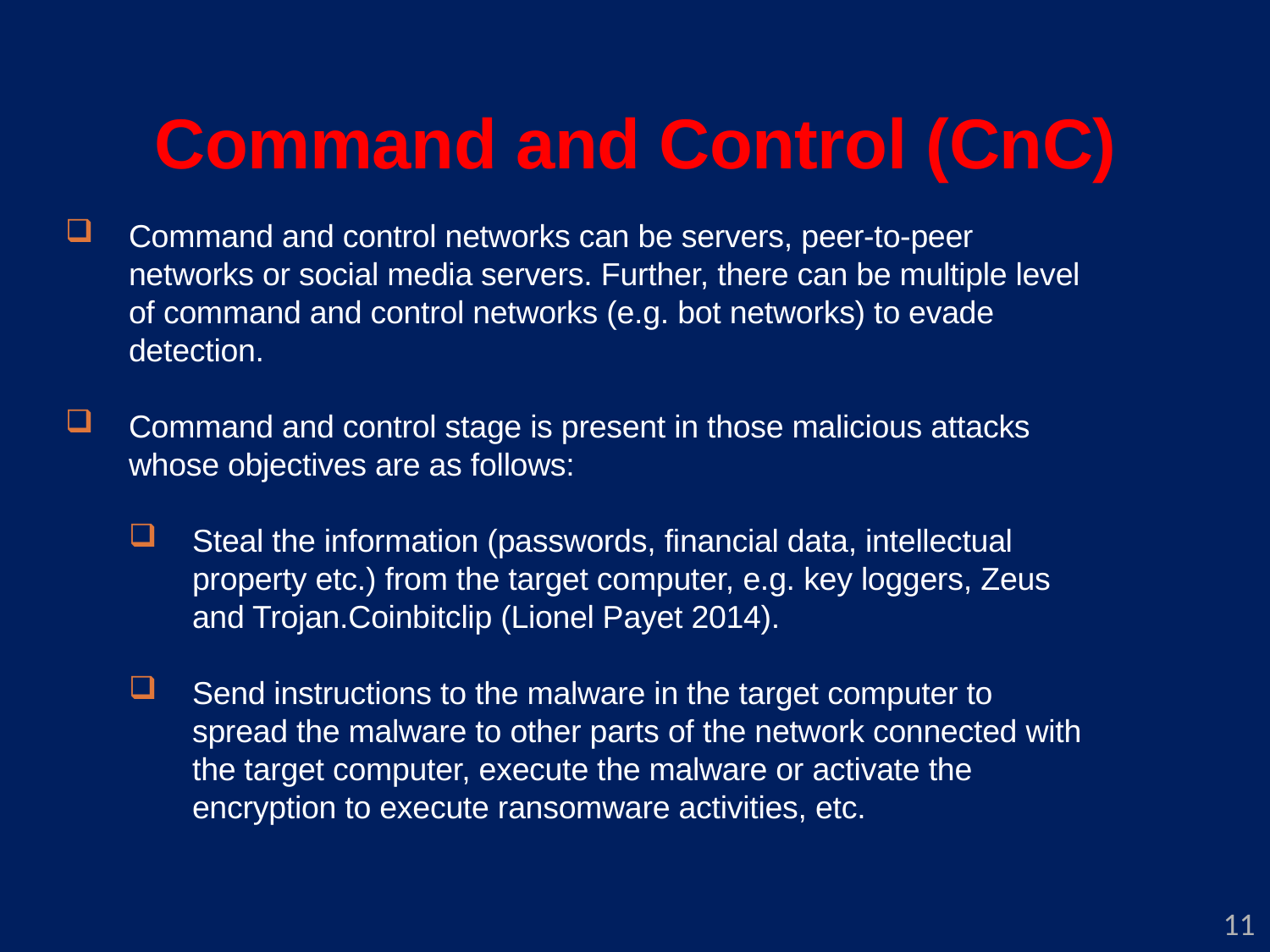

Command and Control (CnC)
Command and control networks can be servers, peer-to-peer networks or social media servers. Further, there can be multiple level of command and control networks (e.g. bot networks) to evade detection.

Command and control stage is present in those malicious attacks whose objectives are as follows:

Steal the information (passwords, financial data, intellectual property etc.) from the target computer, e.g. key loggers, Zeus and Trojan.Coinbitclip (Lionel Payet 2014).

Send instructions to the malware in the target computer to spread the malware to other parts of the network connected with the target computer, execute the malware or activate the encryption to execute ransomware activities, etc.
11